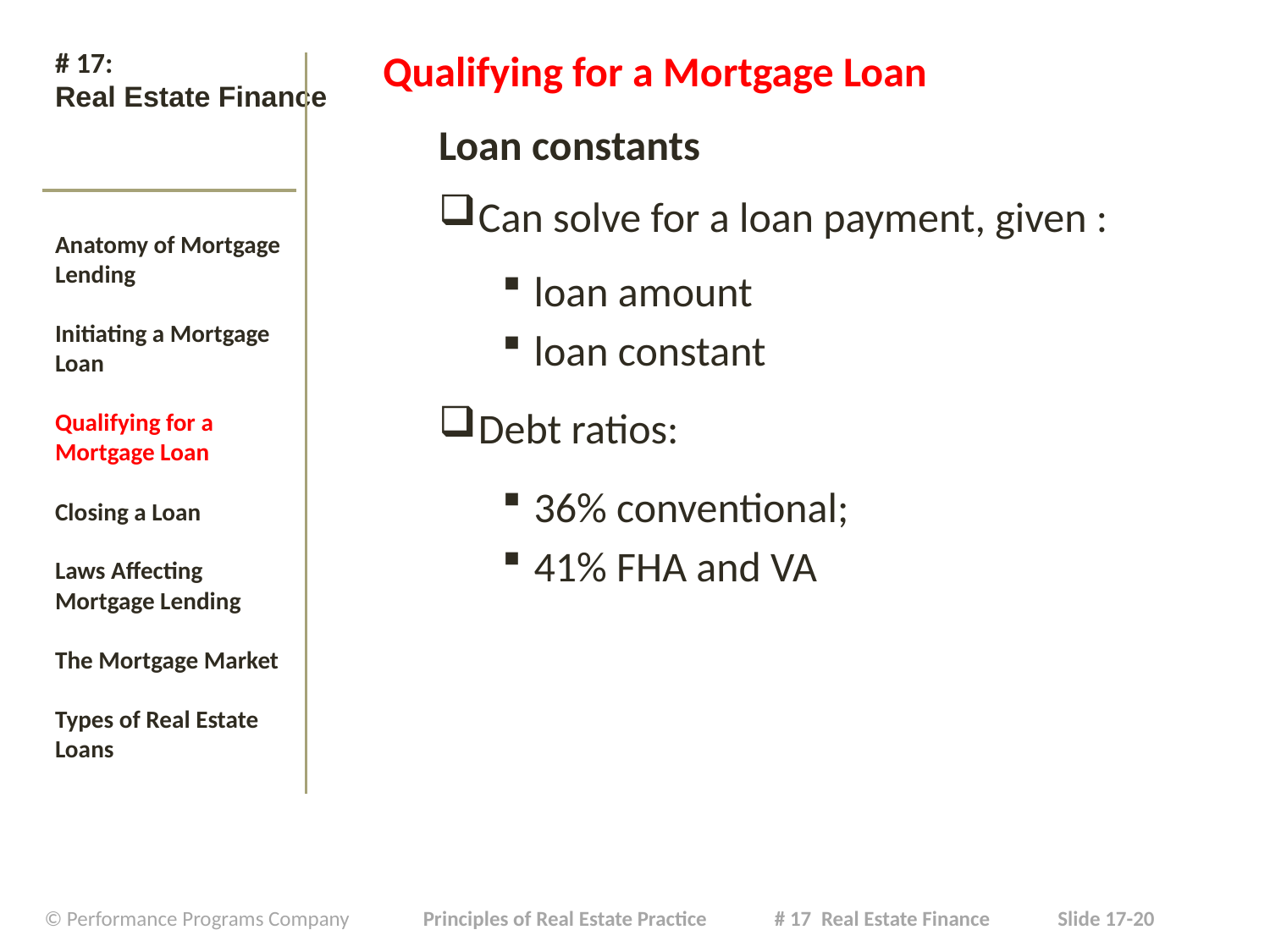

# # 17: Real Estate Finance
Qualifying for a Mortgage Loan

Loan constants
Can solve for a loan payment, given :
loan amount
loan constant
Debt ratios:
36% conventional;
41% FHA and VA

Anatomy of Mortgage Lending

Initiating a Mortgage Loan

Qualifying for a Mortgage Loan

Closing a Loan

Laws Affecting Mortgage Lending

The Mortgage Market

Types of Real Estate Loans

| © Performance Programs Company Principles of Real Estate Practice # 17 Real Estate Finance Slide 17-20 |
| --- |